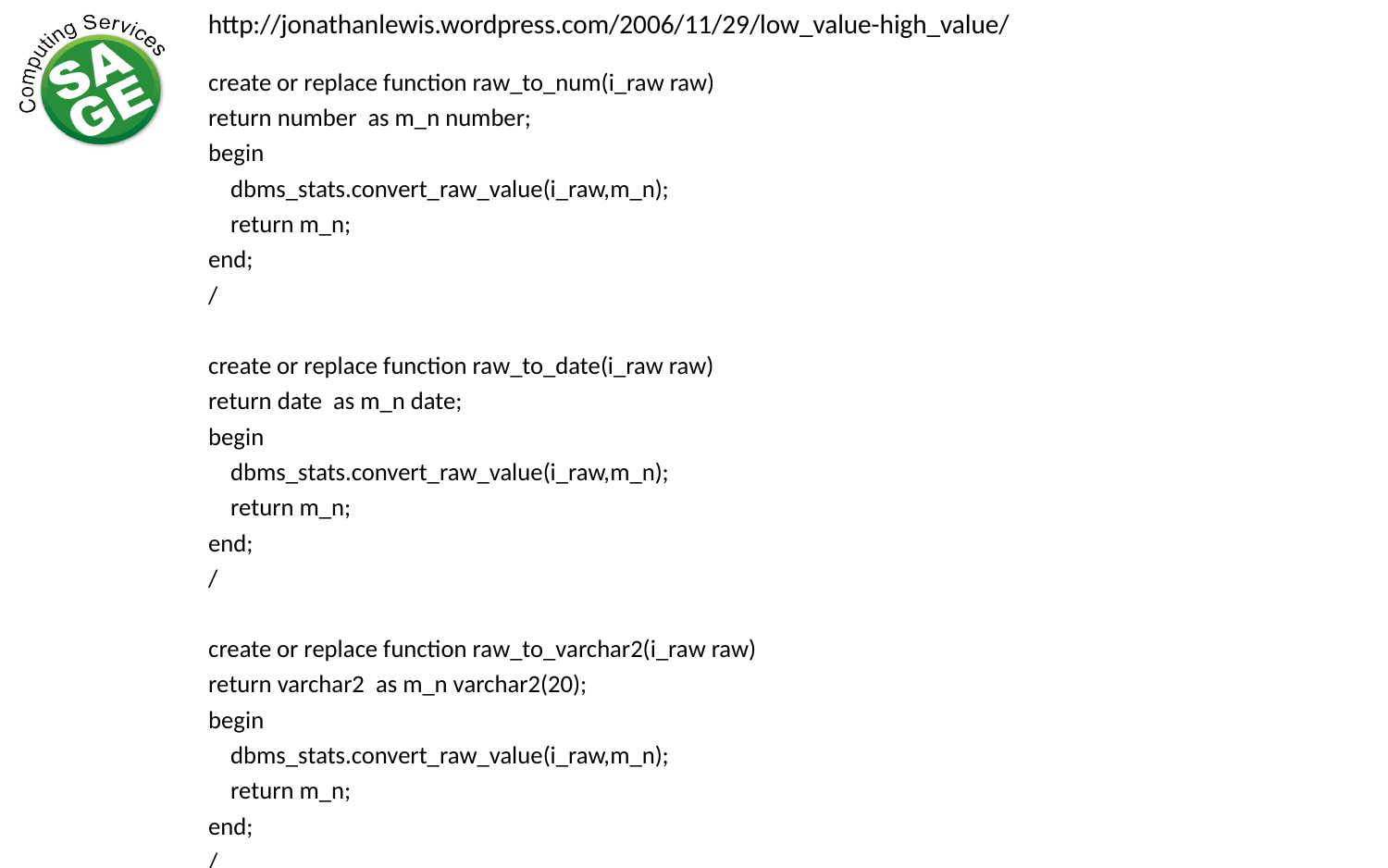

http://jonathanlewis.wordpress.com/2006/11/29/low_value-high_value/
create or replace function raw_to_num(i_raw raw)
return number  as m_n number;
begin
    dbms_stats.convert_raw_value(i_raw,m_n);
    return m_n;
end;
/

create or replace function raw_to_date(i_raw raw)
return date  as m_n date;
begin
    dbms_stats.convert_raw_value(i_raw,m_n);
    return m_n;
end;
/

create or replace function raw_to_varchar2(i_raw raw)
return varchar2  as m_n varchar2(20);
begin
    dbms_stats.convert_raw_value(i_raw,m_n);
    return m_n;
end;
/